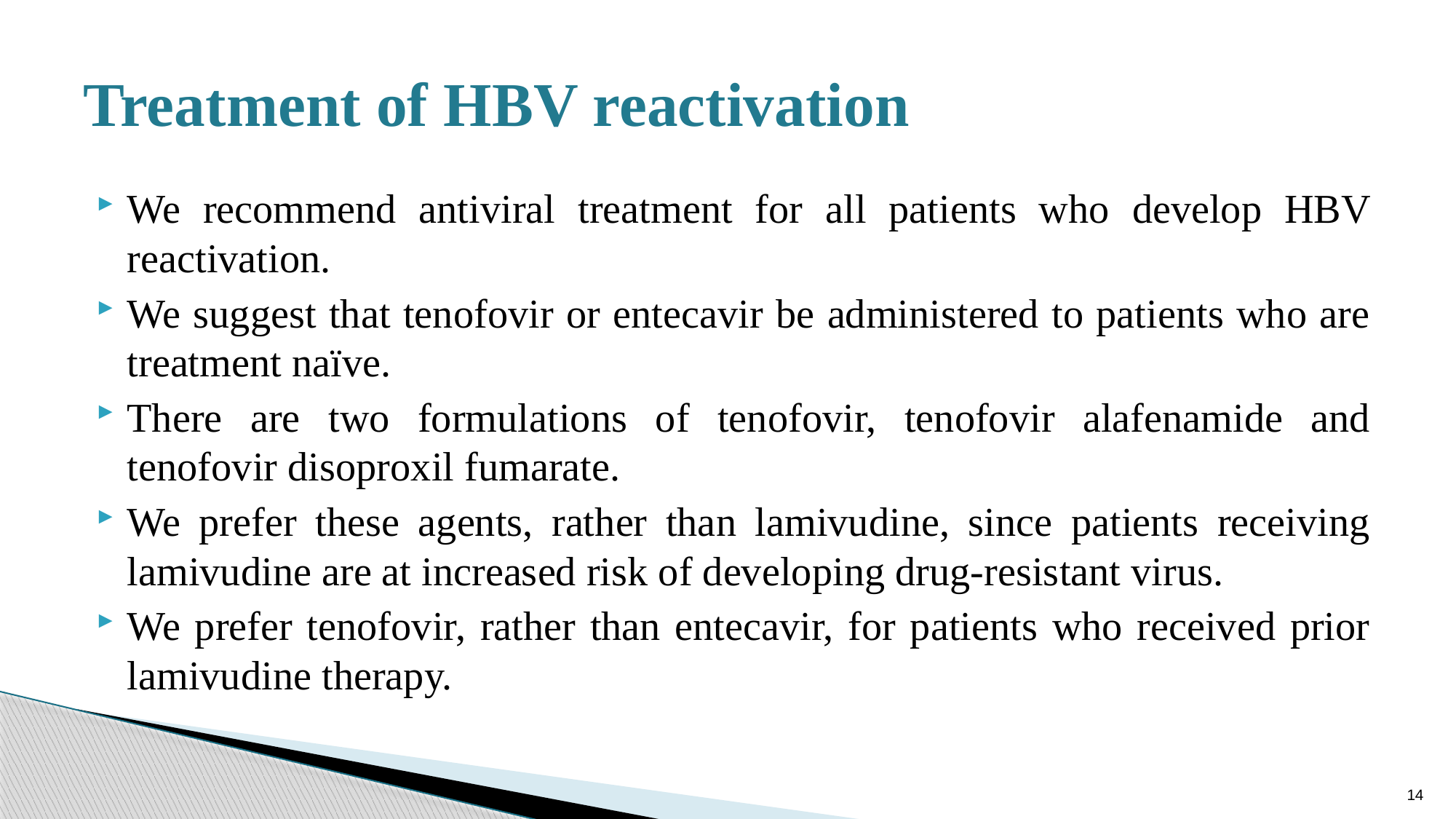

# Treatment of HBV reactivation
We recommend antiviral treatment for all patients who develop HBV reactivation.
We suggest that tenofovir or entecavir be administered to patients who are treatment naïve.
There are two formulations of tenofovir, tenofovir alafenamide and tenofovir disoproxil fumarate.
We prefer these agents, rather than lamivudine, since patients receiving lamivudine are at increased risk of developing drug-resistant virus.
We prefer tenofovir, rather than entecavir, for patients who received prior lamivudine therapy.
14